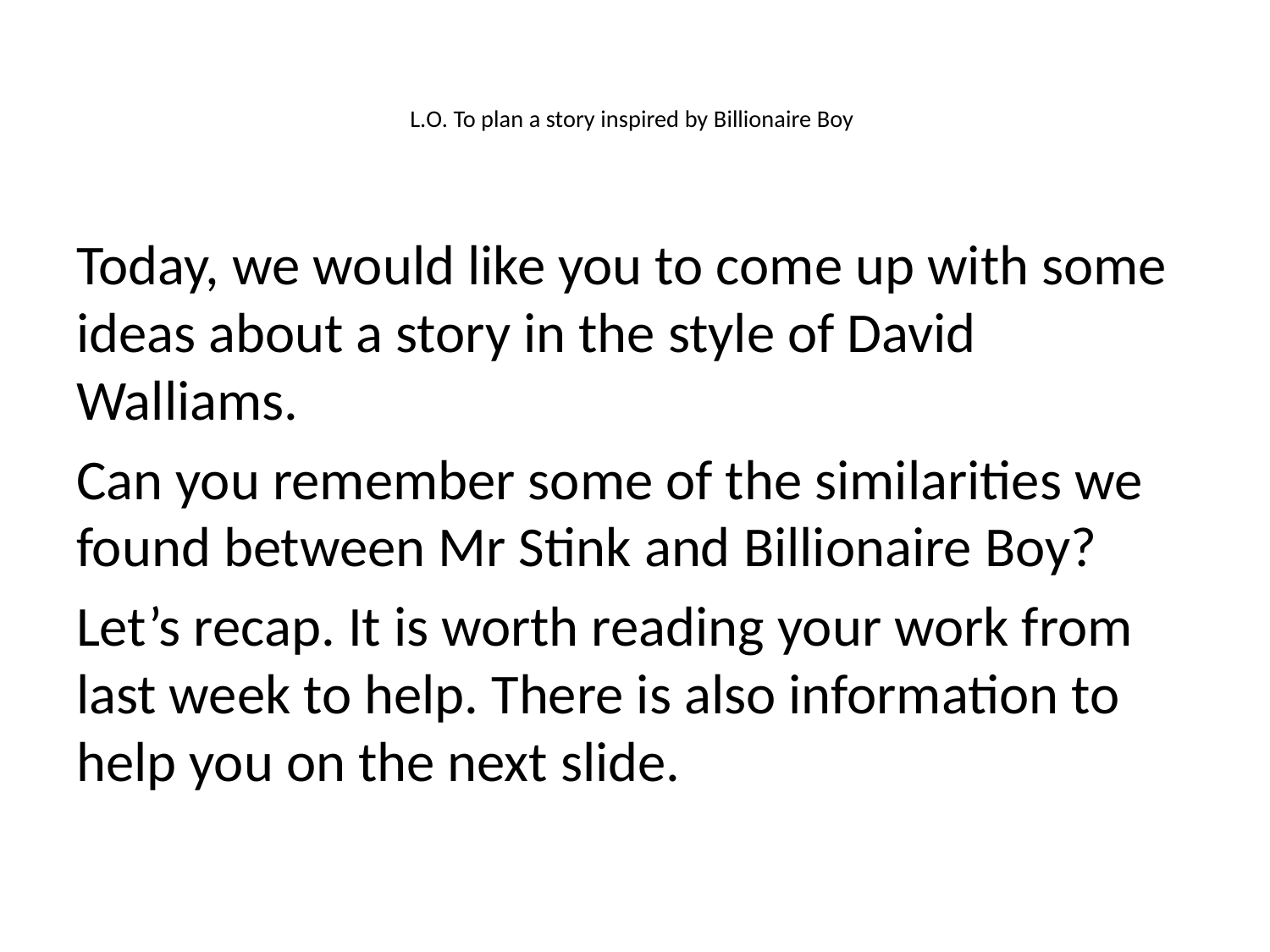

# L.O. To plan a story inspired by Billionaire Boy
Today, we would like you to come up with some ideas about a story in the style of David Walliams.
Can you remember some of the similarities we found between Mr Stink and Billionaire Boy?
Let’s recap. It is worth reading your work from last week to help. There is also information to help you on the next slide.